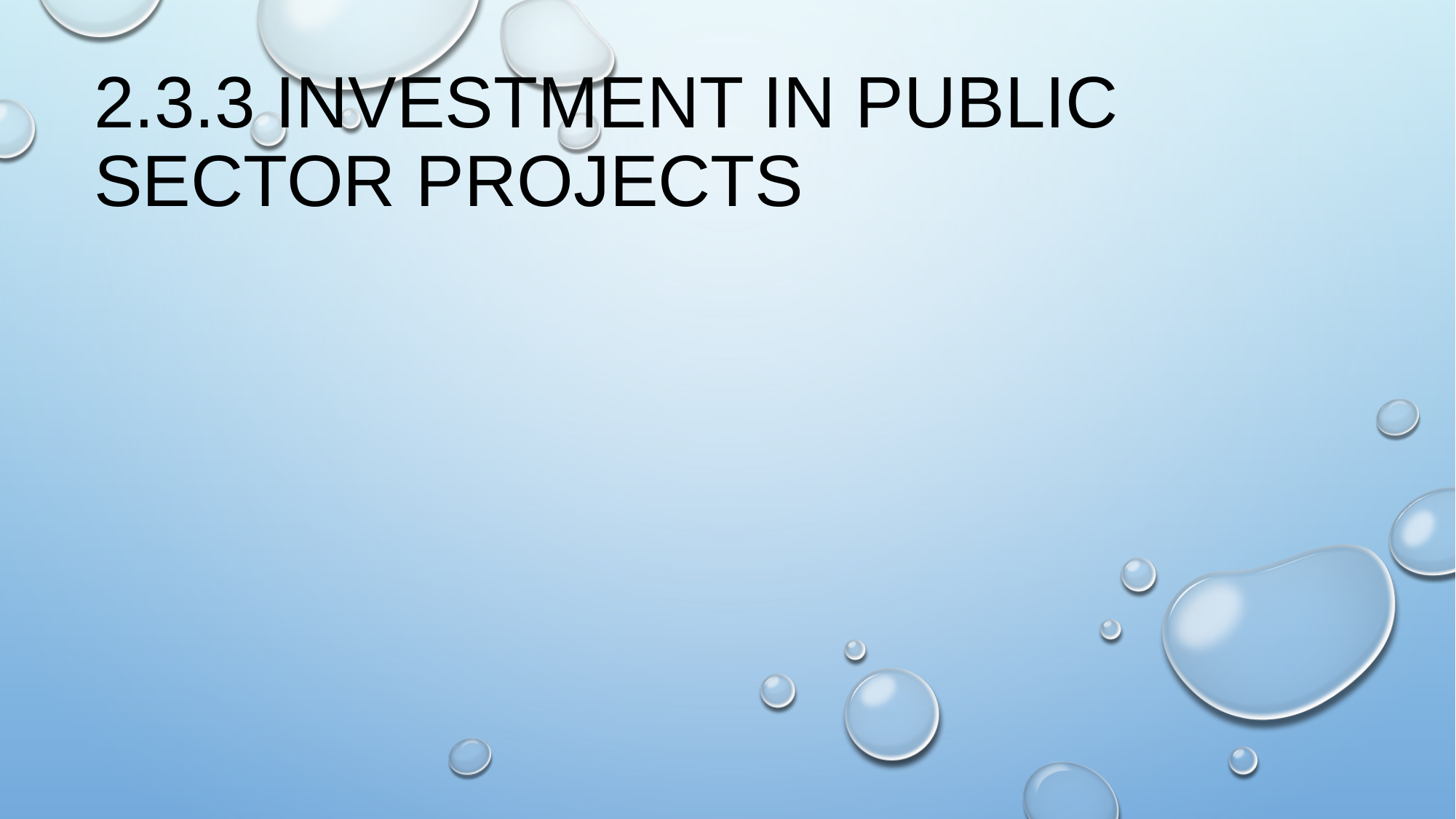

# 2.3.3 INVESTMENT IN PUBLIC SECTOR PROJECTS